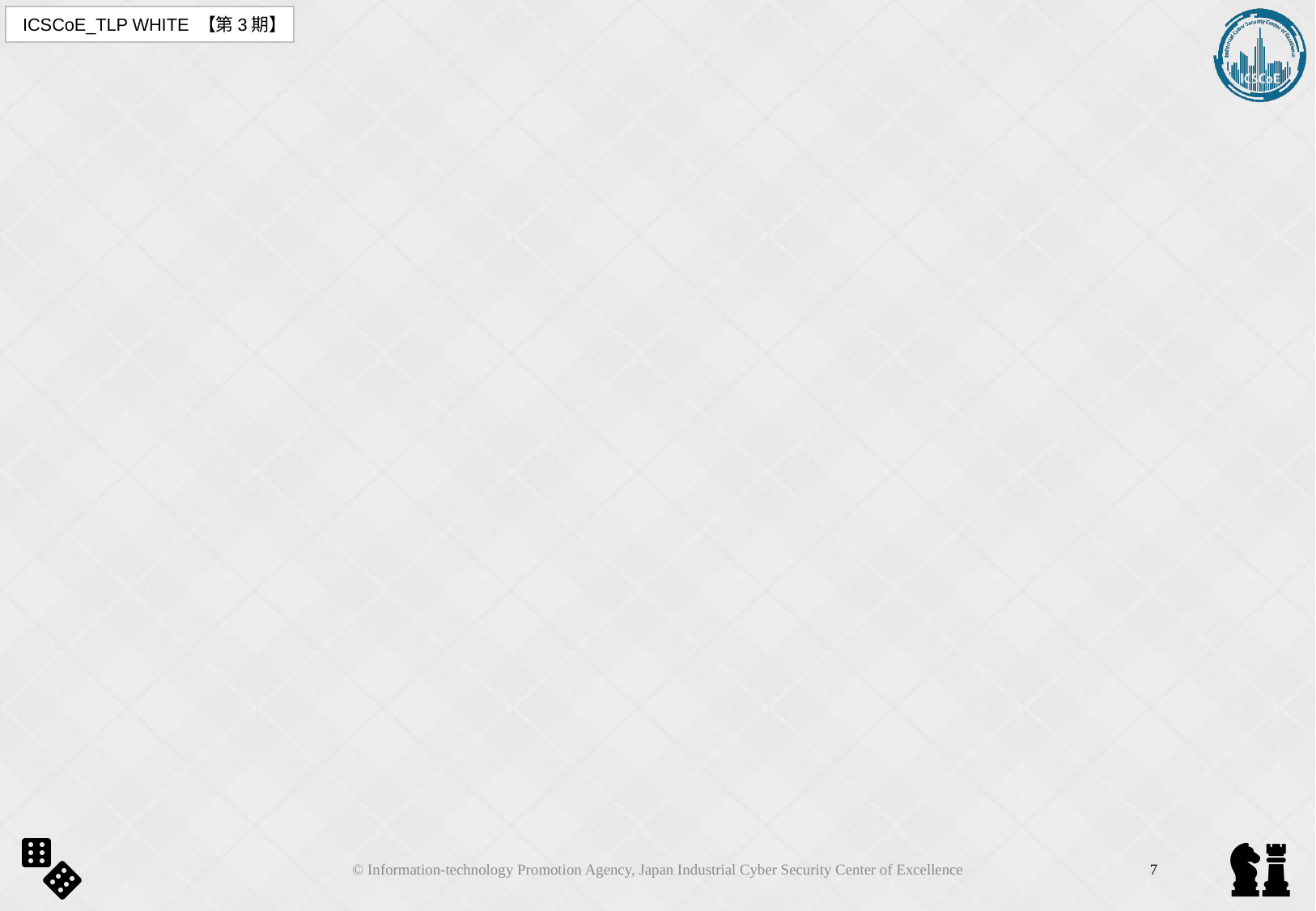

© Information-technology Promotion Agency, Japan Industrial Cyber Security Center of Excellence
7